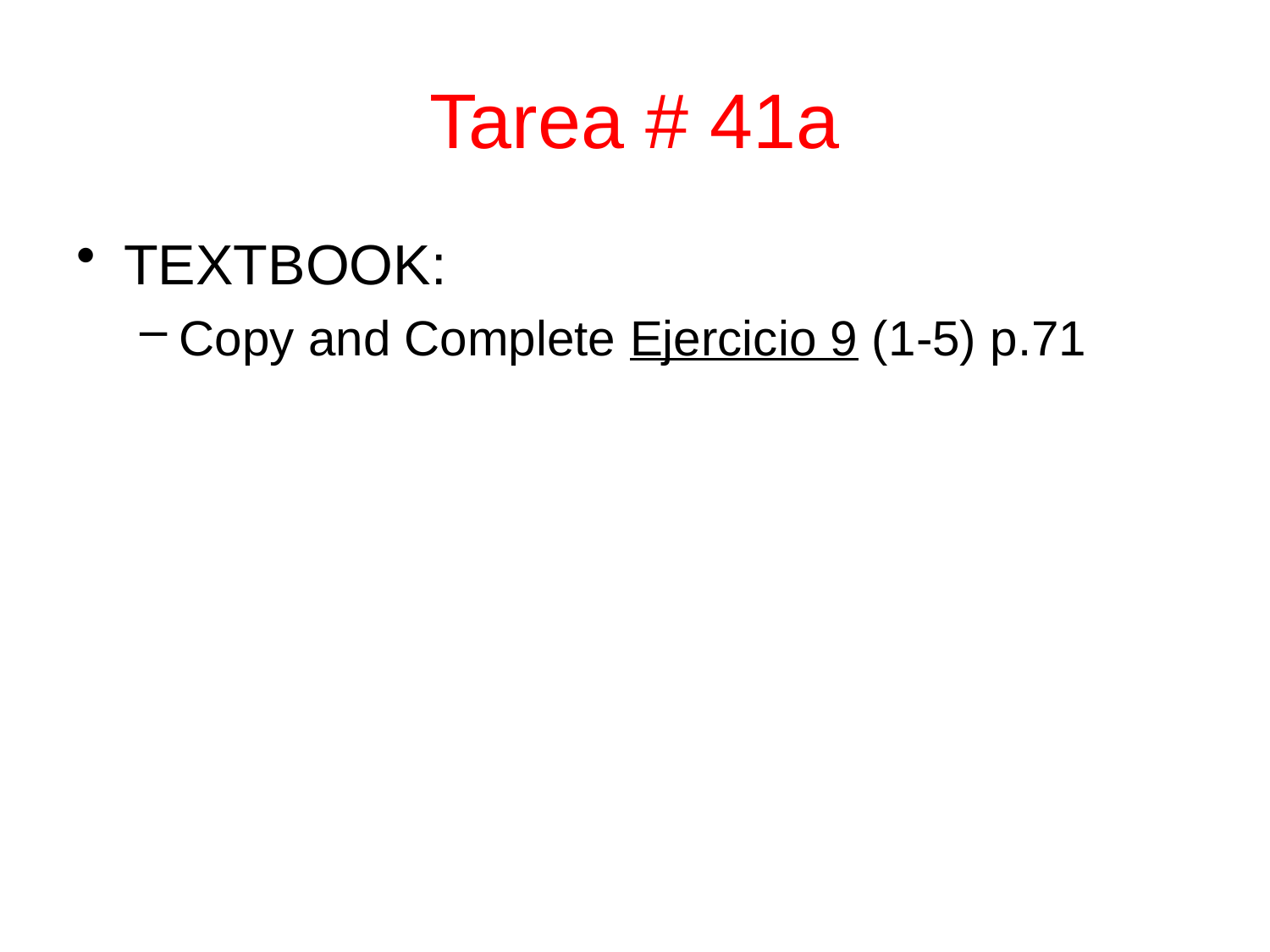

# Tarea # 41a
TEXTBOOK:
Copy and Complete Ejercicio 9 (1-5) p.71